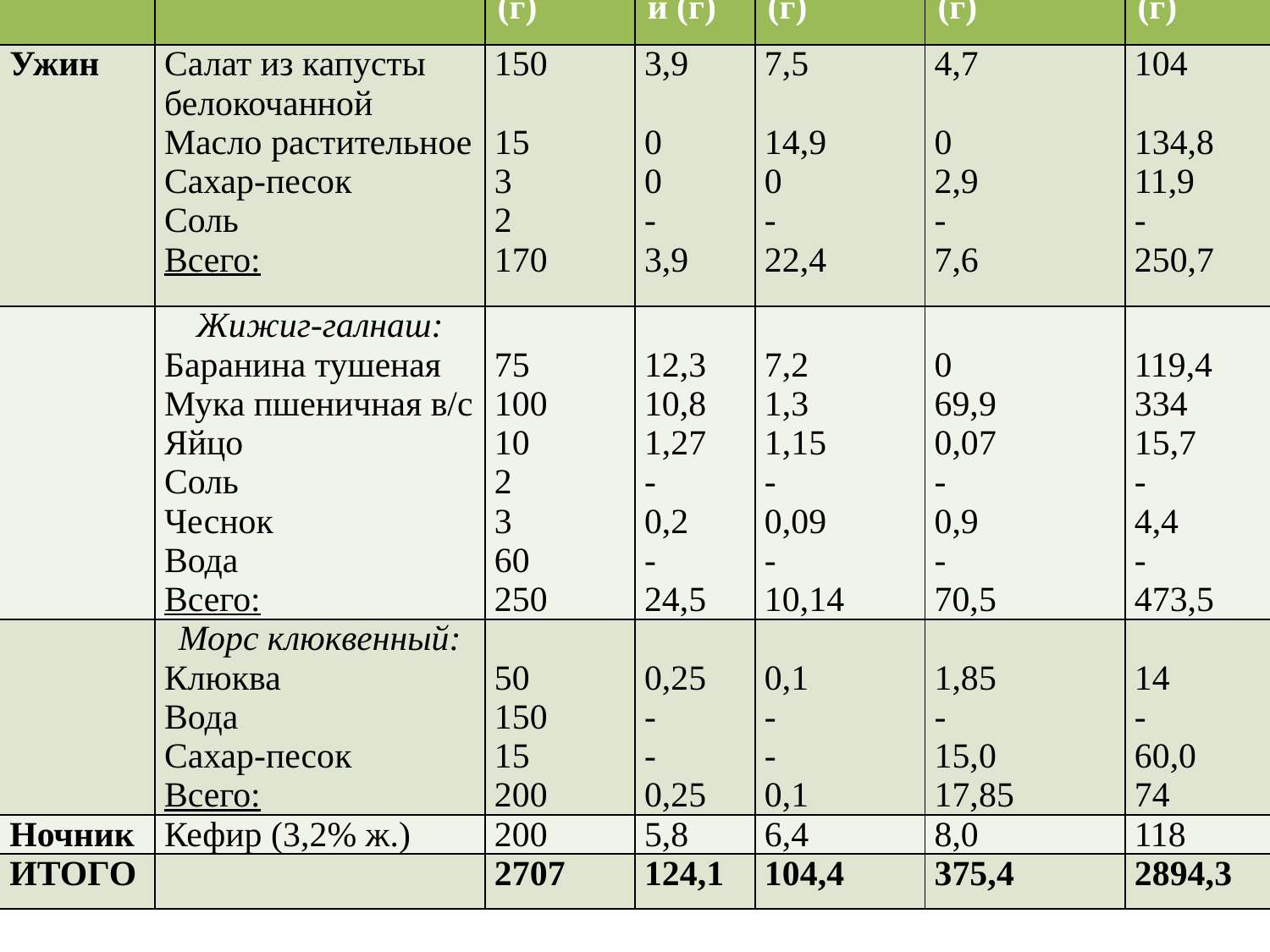

|  | Блюдо | Масса (г) | Белки (г) | Жиры (г) | Углеводы (г) | Ккал (г) |
| --- | --- | --- | --- | --- | --- | --- |
| Ужин | Салат из капусты белокочанной Масло растительное Сахар-песок Соль Всего: | 150 15 3 2 170 | 3,9 0 0 - 3,9 | 7,5 14,9 0 - 22,4 | 4,7 0 2,9 - 7,6 | 104 134,8 11,9 - 250,7 |
|  | Жижиг-галнаш: Баранина тушеная Мука пшеничная в/с Яйцо Соль Чеснок Вода Всего: | 75 100 10 2 3 60 250 | 12,3 10,8 1,27 - 0,2 - 24,5 | 7,2 1,3 1,15 - 0,09 - 10,14 | 0 69,9 0,07 - 0,9 - 70,5 | 119,4 334 15,7 - 4,4 - 473,5 |
|  | Морс клюквенный: Клюква Вода Сахар-песок Всего: | 50 150 15 200 | 0,25 - - 0,25 | 0,1 - - 0,1 | 1,85 - 15,0 17,85 | 14 - 60,0 74 |
| Ночник | Кефир (3,2% ж.) | 200 | 5,8 | 6,4 | 8,0 | 118 |
| ИТОГО |  | 2707 | 124,1 | 104,4 | 375,4 | 2894,3 |